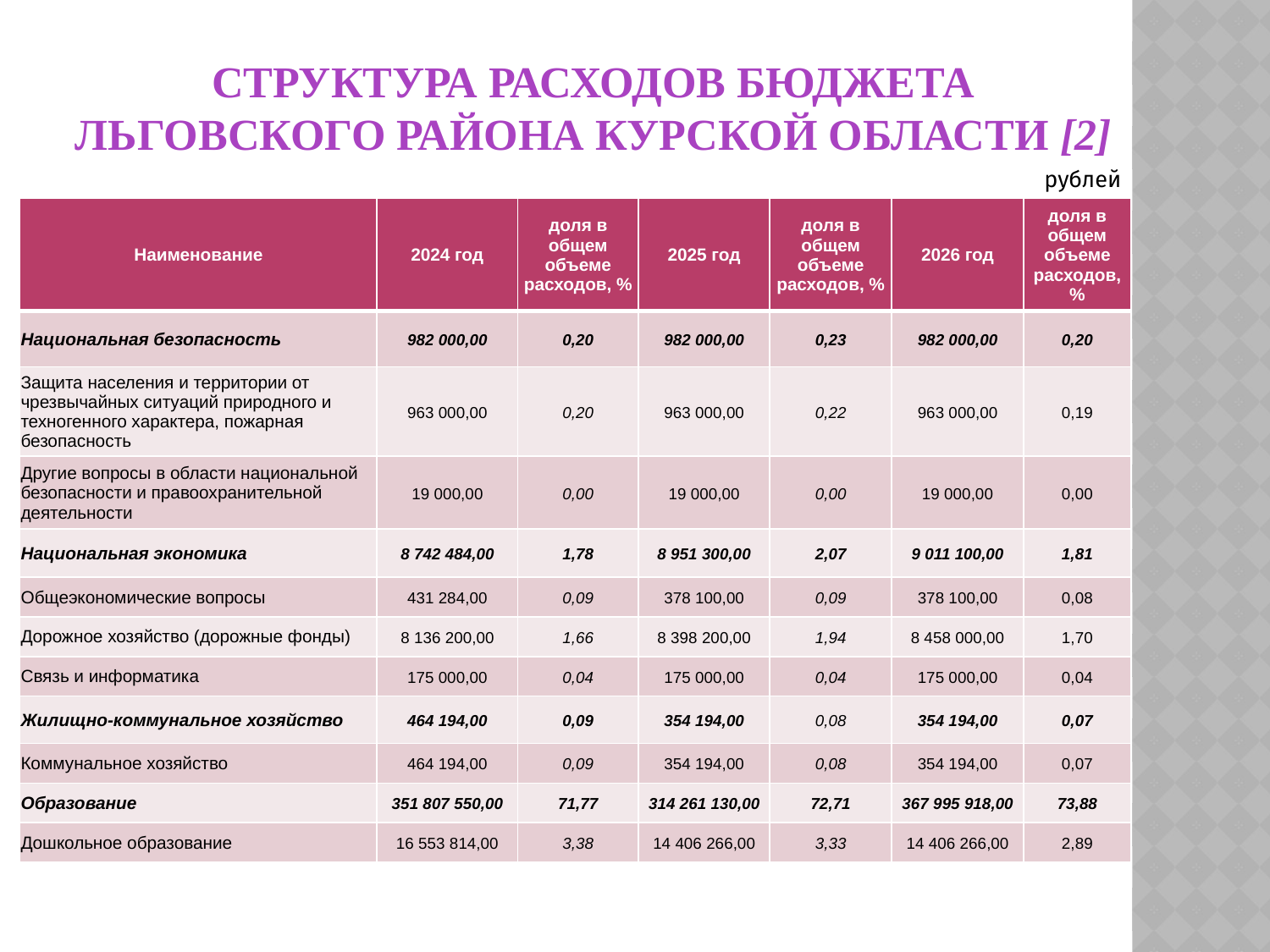

# СТРУКТУРА РАСХОДОВ БЮДЖЕТА ЛЬГОВСКОГО РАЙОНА КУРСКОЙ ОБЛАСТИ [2]
рублей
| Наименование | 2024 год | доля в общем объеме расходов, % | 2025 год | доля в общем объеме расходов, % | 2026 год | доля в общем объеме расходов, % |
| --- | --- | --- | --- | --- | --- | --- |
| Национальная безопасность | 982 000,00 | 0,20 | 982 000,00 | 0,23 | 982 000,00 | 0,20 |
| Защита населения и территории от чрезвычайных ситуаций природного и техногенного характера, пожарная безопасность | 963 000,00 | 0,20 | 963 000,00 | 0,22 | 963 000,00 | 0,19 |
| Другие вопросы в области национальной безопасности и правоохранительной деятельности | 19 000,00 | 0,00 | 19 000,00 | 0,00 | 19 000,00 | 0,00 |
| Национальная экономика | 8 742 484,00 | 1,78 | 8 951 300,00 | 2,07 | 9 011 100,00 | 1,81 |
| Общеэкономические вопросы | 431 284,00 | 0,09 | 378 100,00 | 0,09 | 378 100,00 | 0,08 |
| Дорожное хозяйство (дорожные фонды) | 8 136 200,00 | 1,66 | 8 398 200,00 | 1,94 | 8 458 000,00 | 1,70 |
| Связь и информатика | 175 000,00 | 0,04 | 175 000,00 | 0,04 | 175 000,00 | 0,04 |
| Жилищно-коммунальное хозяйство | 464 194,00 | 0,09 | 354 194,00 | 0,08 | 354 194,00 | 0,07 |
| Коммунальное хозяйство | 464 194,00 | 0,09 | 354 194,00 | 0,08 | 354 194,00 | 0,07 |
| Образование | 351 807 550,00 | 71,77 | 314 261 130,00 | 72,71 | 367 995 918,00 | 73,88 |
| Дошкольное образование | 16 553 814,00 | 3,38 | 14 406 266,00 | 3,33 | 14 406 266,00 | 2,89 |